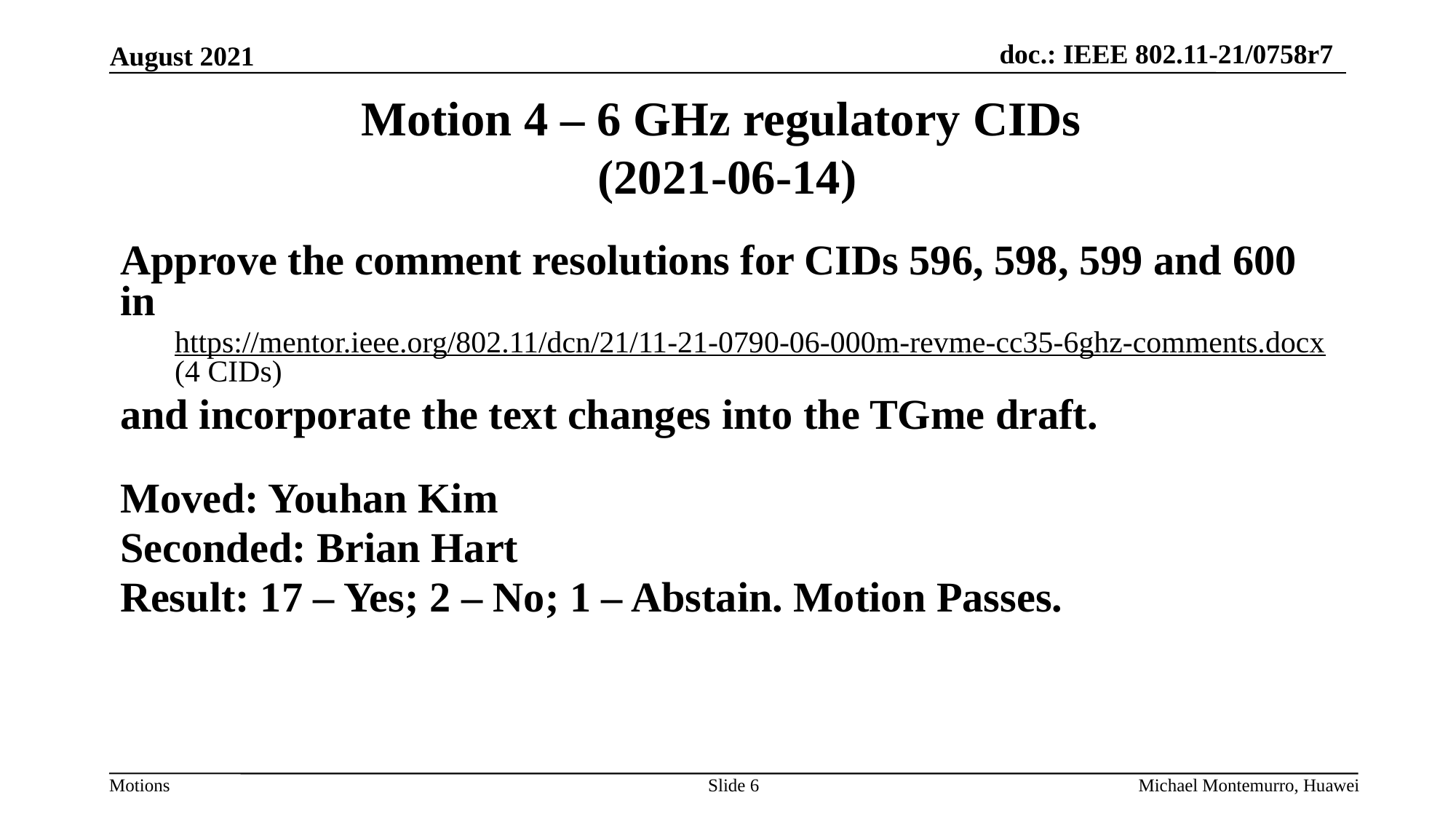

# Motion 4 – 6 GHz regulatory CIDs (2021-06-14)
Approve the comment resolutions for CIDs 596, 598, 599 and 600 in
https://mentor.ieee.org/802.11/dcn/21/11-21-0790-06-000m-revme-cc35-6ghz-comments.docx  (4 CIDs)
and incorporate the text changes into the TGme draft.
Moved: Youhan Kim
Seconded: Brian Hart
Result: 17 – Yes; 2 – No; 1 – Abstain. Motion Passes.

Slide 6
Michael Montemurro, Huawei